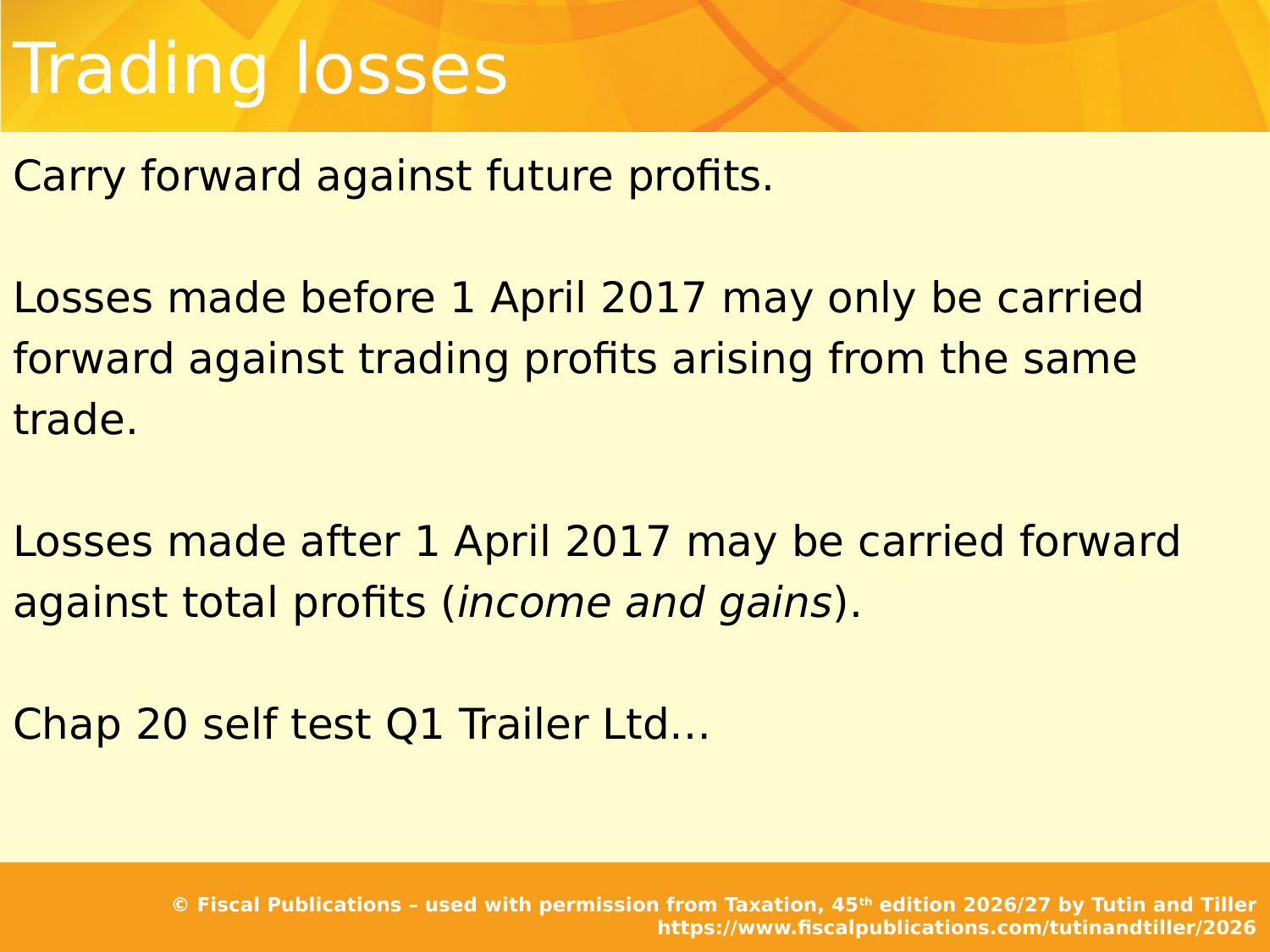

# Trading losses
Carry forward against future profits.

Losses made before 1 April 2017 may only be carried forward against trading profits arising from the same trade.

Losses made after 1 April 2017 may be carried forward against total profits (income and gains).

Chap 20 self test Q1 Trailer Ltd…